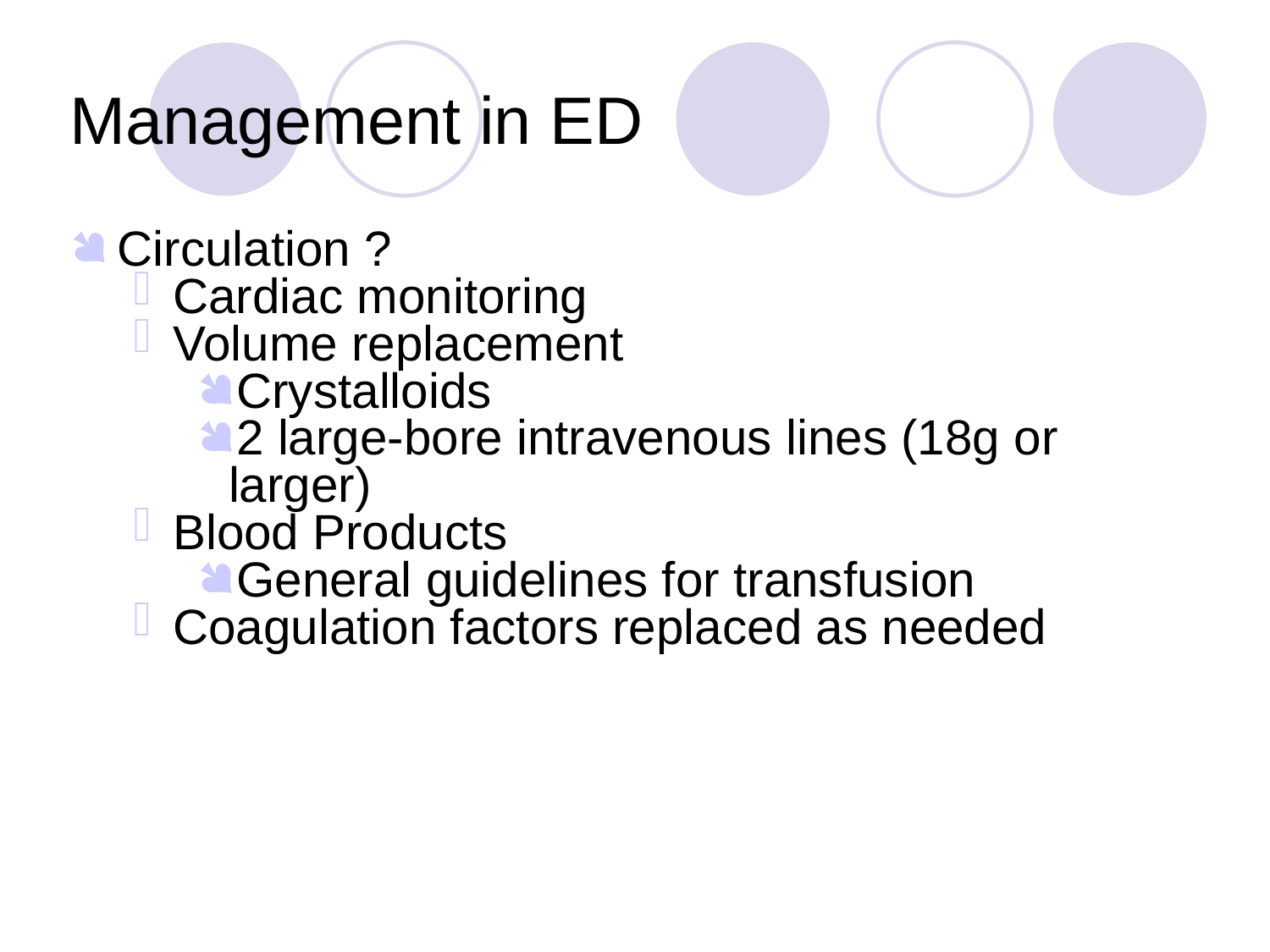

Management in ED
Circulation ?
Cardiac monitoring
Volume replacement
Crystalloids
2 large-bore intravenous lines (18g or larger)
Blood Products
General guidelines for transfusion
Coagulation factors replaced as needed